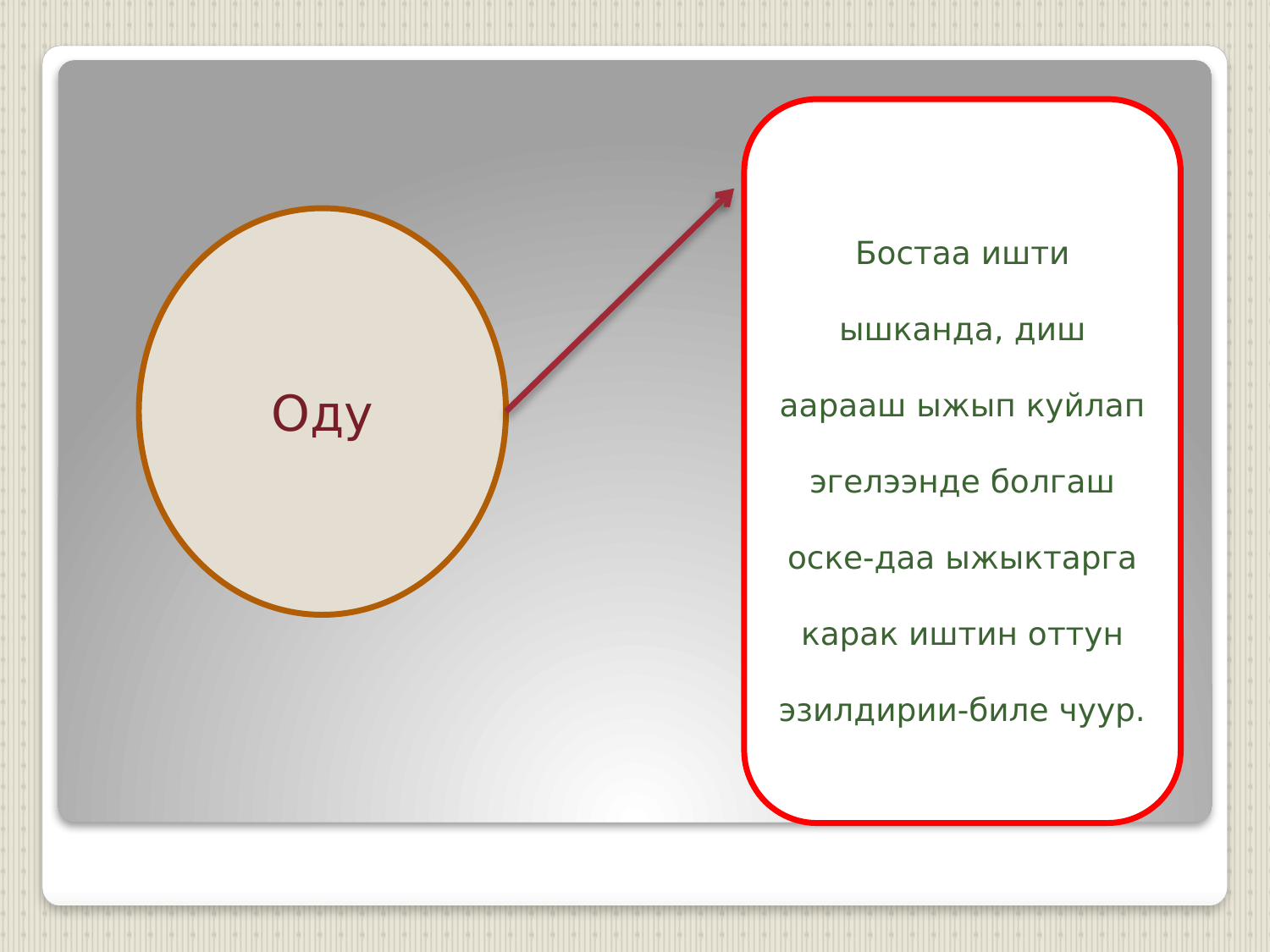

Бостаа ишти ышканда, диш аарааш ыжып куйлап эгелээнде болгаш оске-даа ыжыктарга карак иштин оттун эзилдирии-биле чуур.
Оду